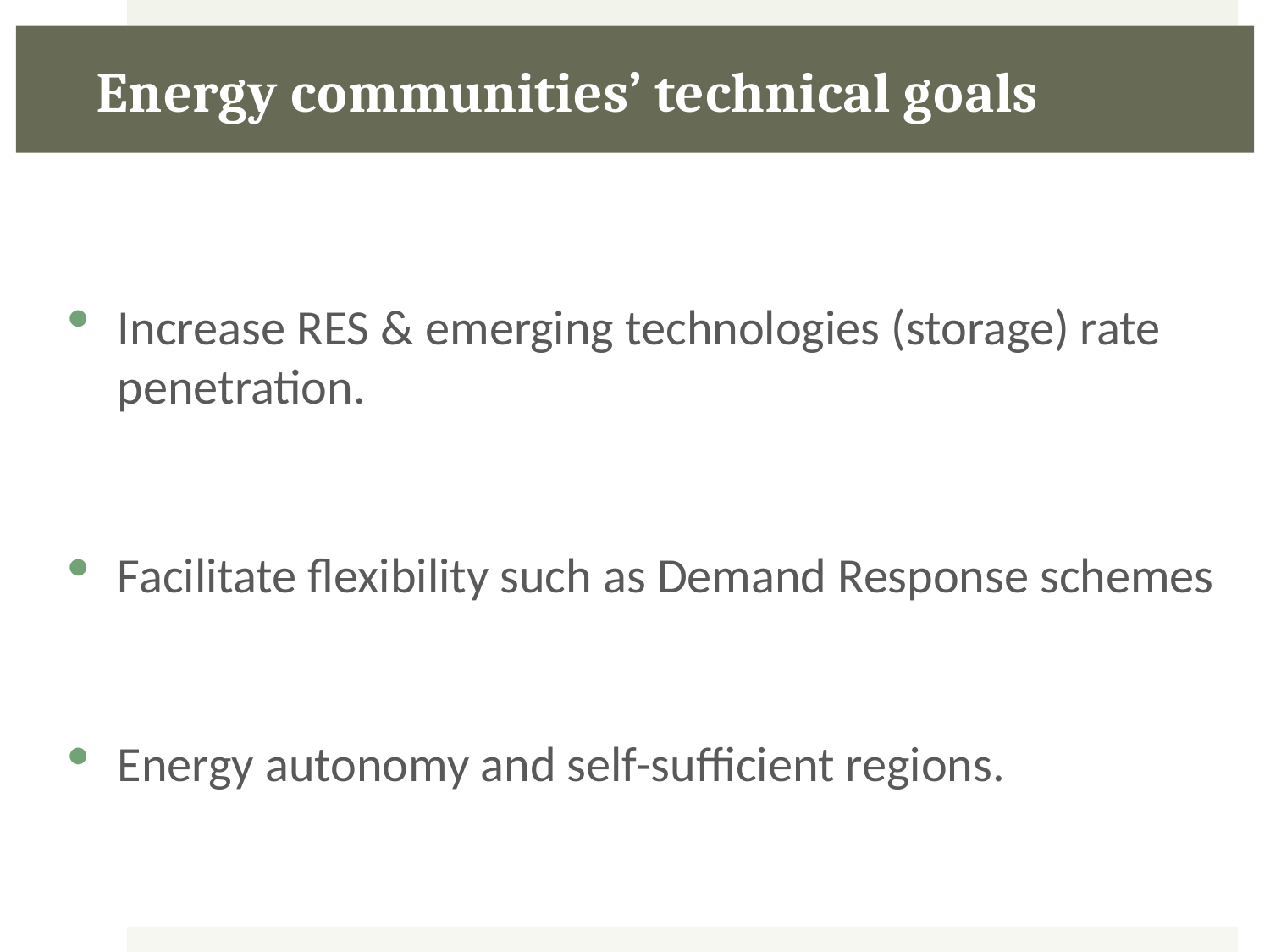

# Energy communities’ technical goals
Increase RES & emerging technologies (storage) rate penetration.

Facilitate flexibility such as Demand Response schemes

Energy autonomy and self-sufficient regions.